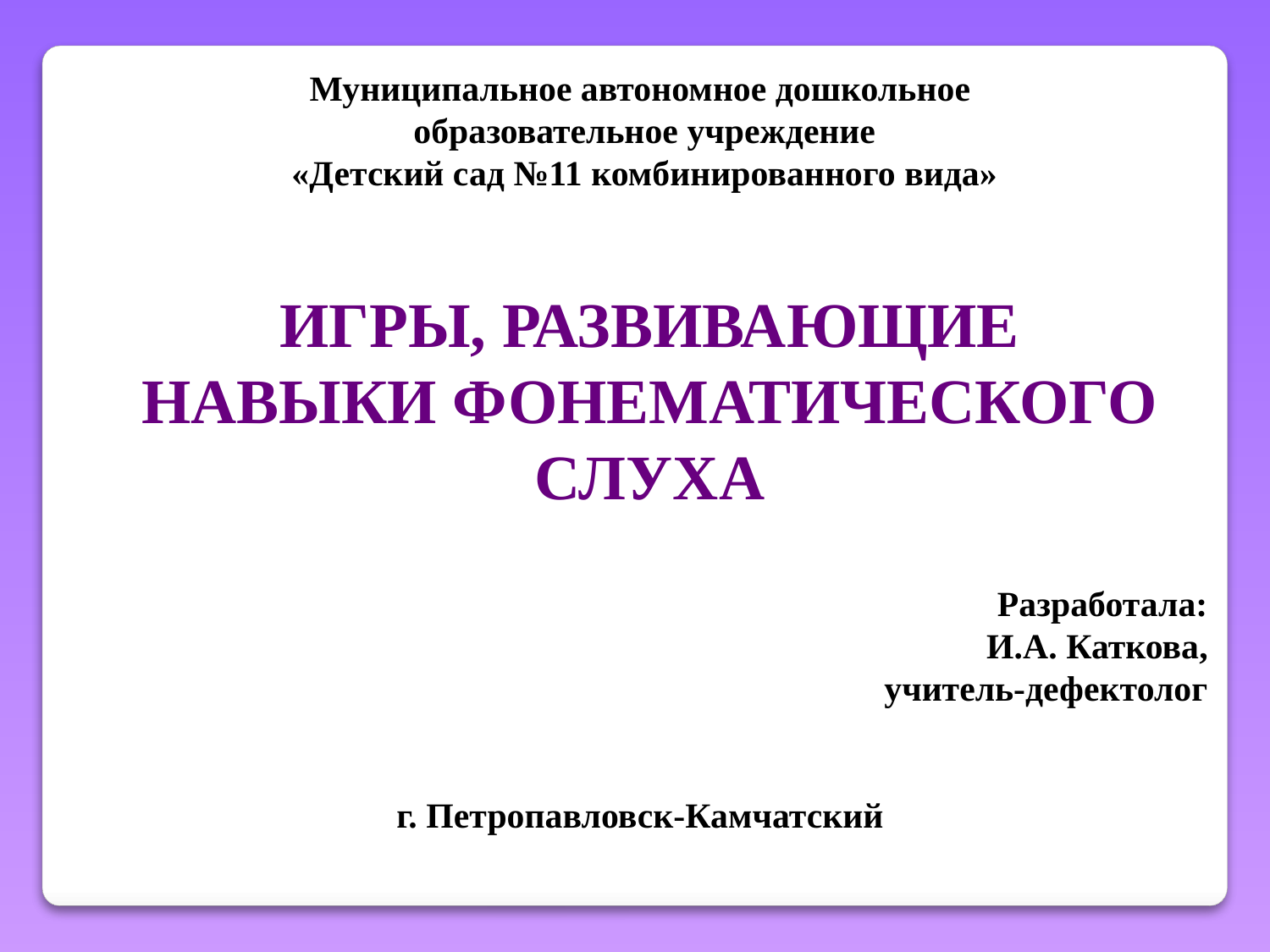

Муниципальное автономное дошкольное
 образовательное учреждение
 «Детский сад №11 комбинированного вида»
Игры, развивающие навыки фонематического слуха
Разработала:
И.А. Каткова,
учитель-дефектолог

г. Петропавловск-Камчатский